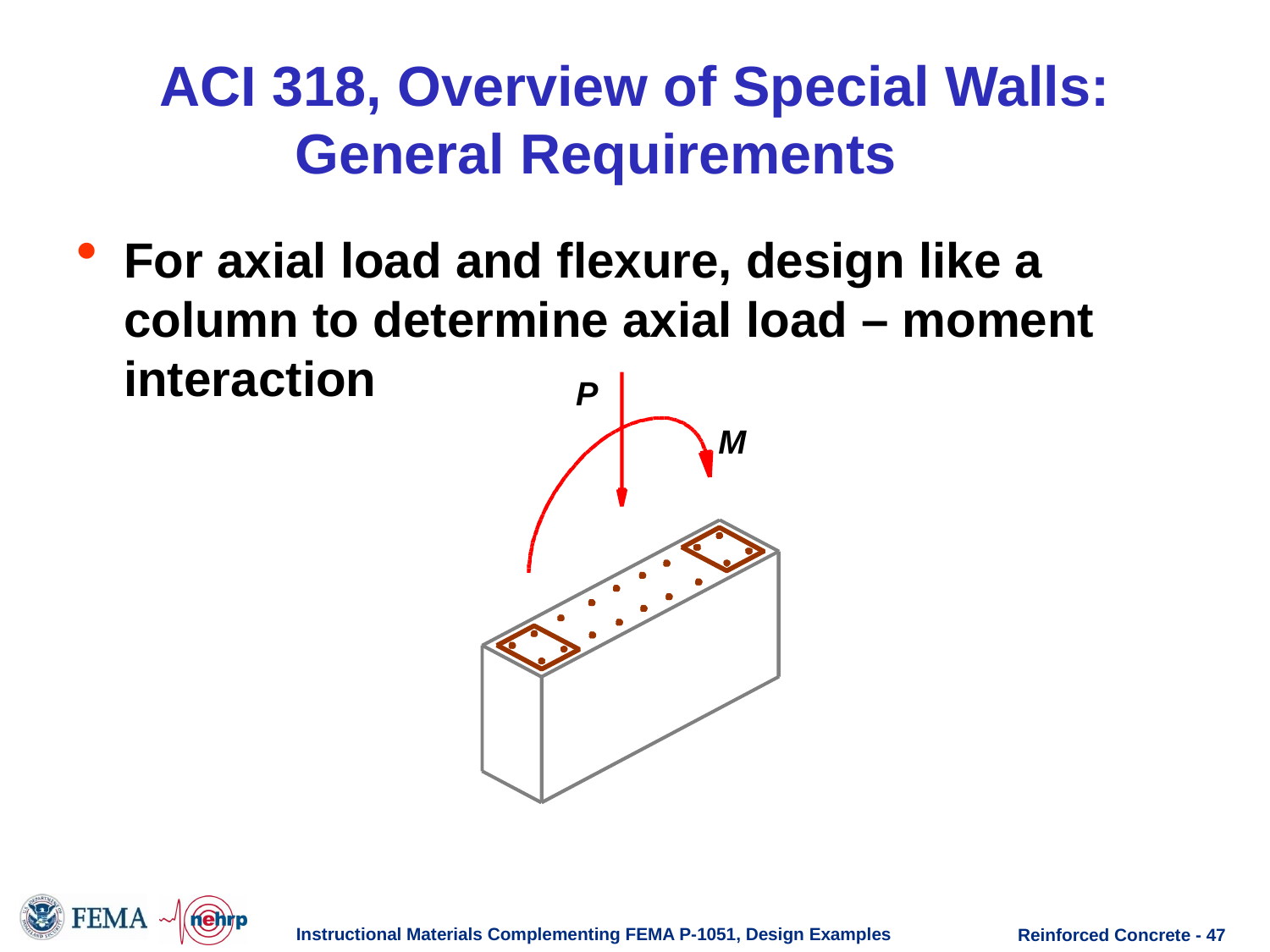

# ACI 318, Overview of Special Walls: General Requirements
For axial load and flexure, design like a column to determine axial load – moment interaction
P

M

Instructional Materials Complementing FEMA P-1051, Design Examples